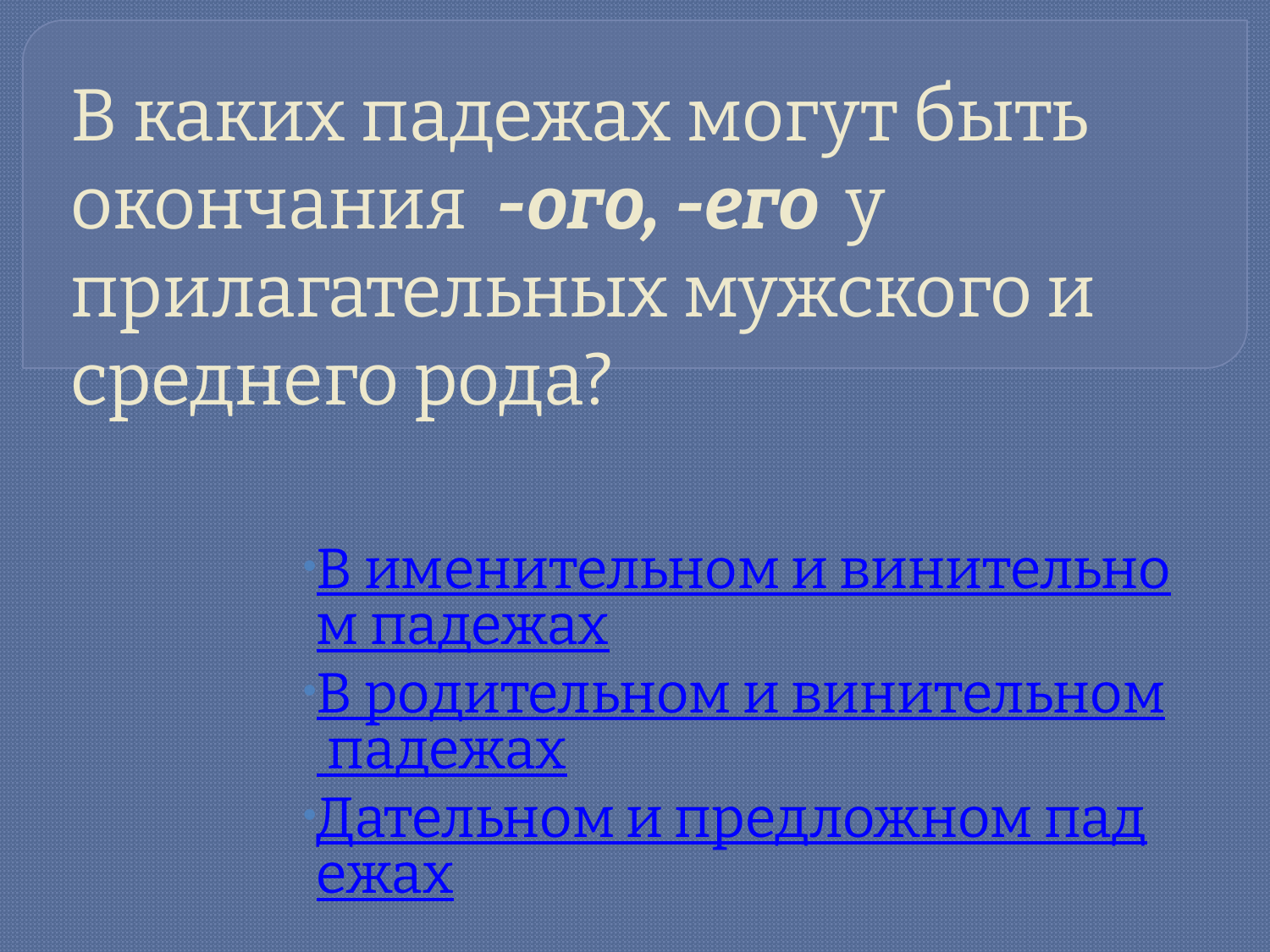

# В каких падежах могут быть окончания  -ого, -его  у прилагательных мужского и среднего рода?
В именительном и винительном падежах
В родительном и винительном падежах
Дательном и предложном падежах